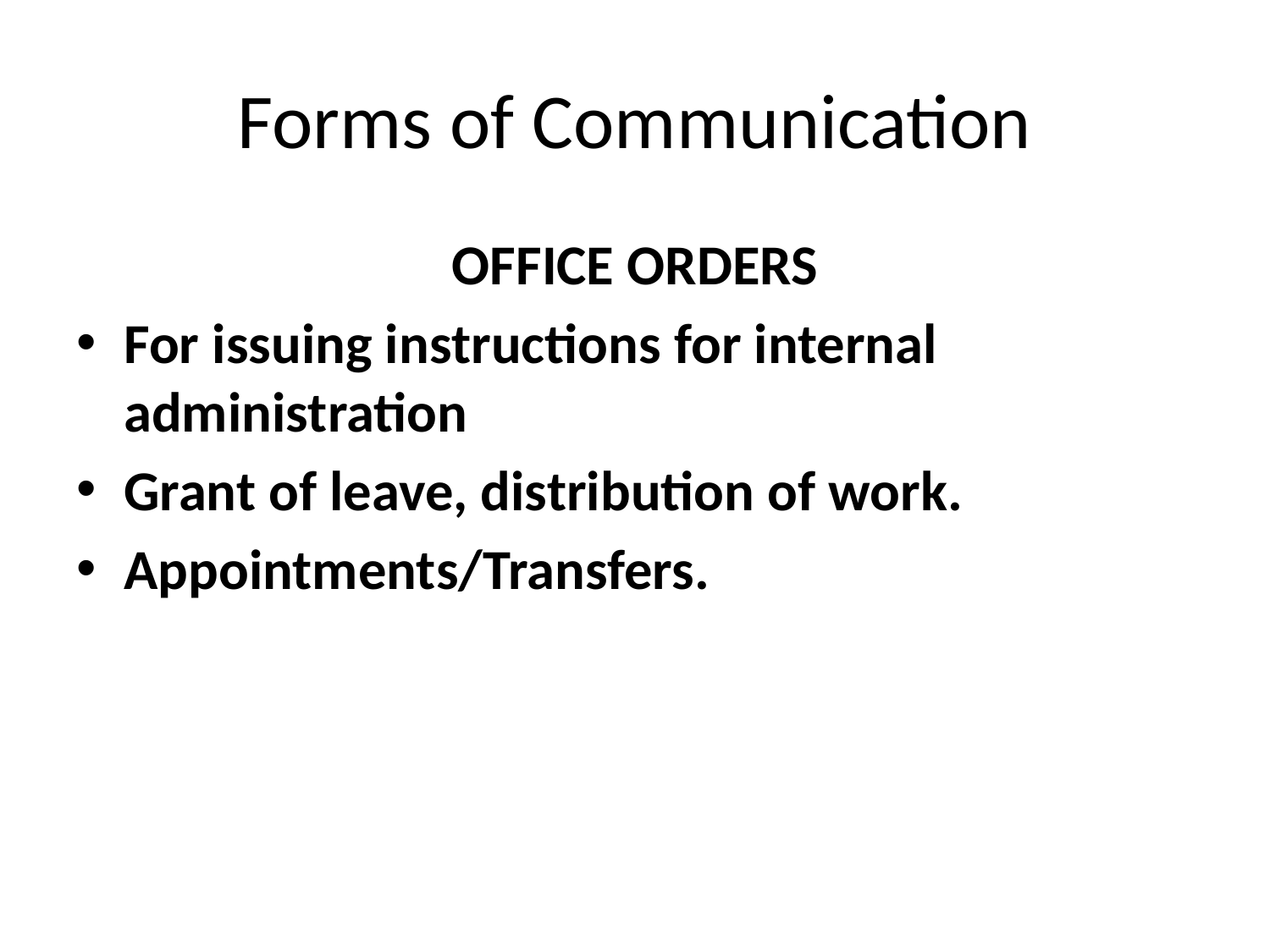

# Forms of Communication
OFFICE ORDERS
For issuing instructions for internal administration
Grant of leave, distribution of work.
Appointments/Transfers.